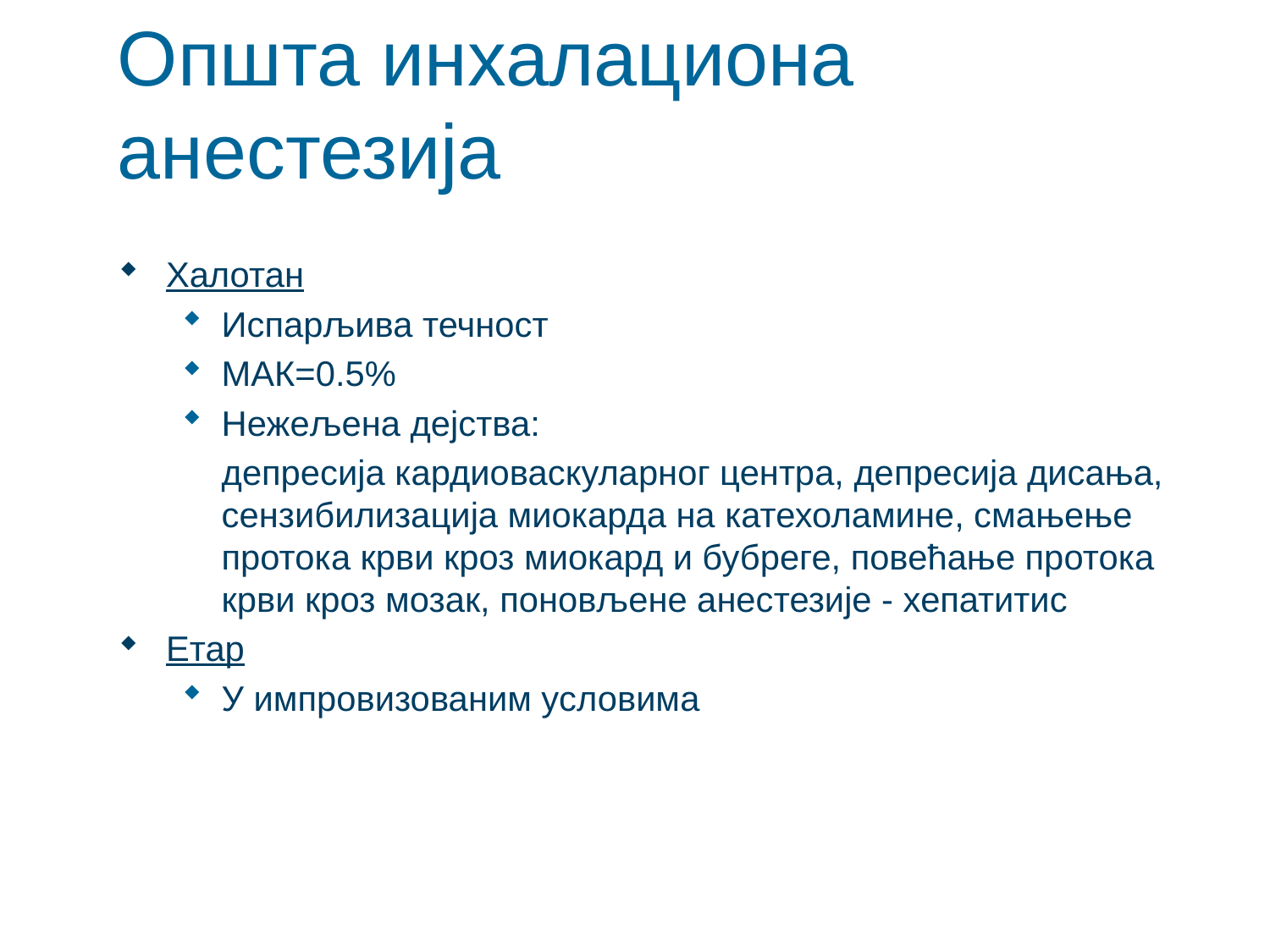

# Општа инхалациона анестезија
Халотан
Испарљива течност
МАК=0.5%
Нежељена дејства:
	депресија кардиоваскуларног центра, депресија дисања, сензибилизација миокарда на катехоламине, смањење протока крви кроз миокард и бубреге, повећање протока крви кроз мозак, поновљене анестезије - хепатитис
Етар
У импровизованим условима